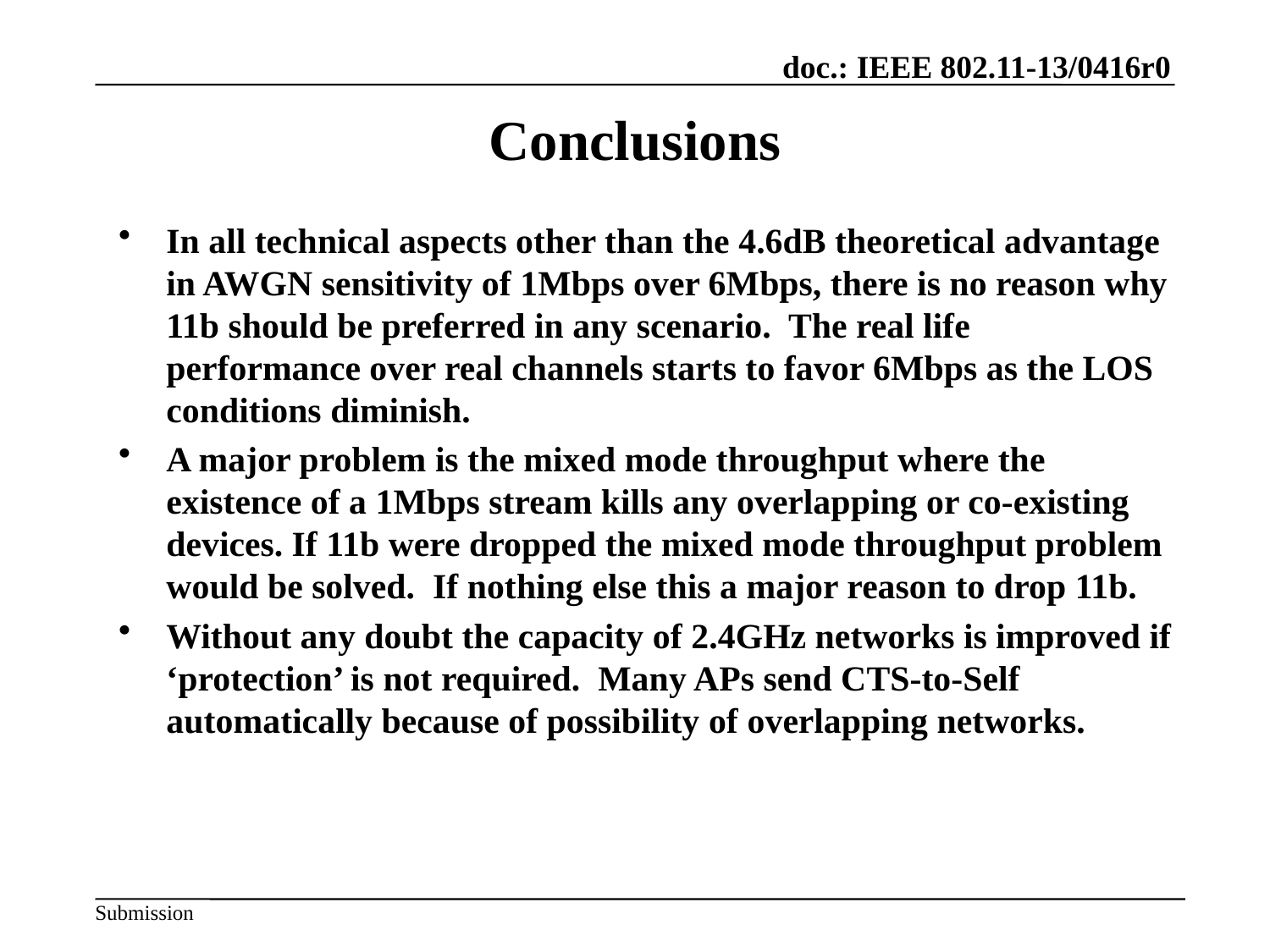

# Conclusions
In all technical aspects other than the 4.6dB theoretical advantage in AWGN sensitivity of 1Mbps over 6Mbps, there is no reason why 11b should be preferred in any scenario.  The real life performance over real channels starts to favor 6Mbps as the LOS conditions diminish.
A major problem is the mixed mode throughput where the existence of a 1Mbps stream kills any overlapping or co-existing devices. If 11b were dropped the mixed mode throughput problem would be solved.  If nothing else this a major reason to drop 11b.
Without any doubt the capacity of 2.4GHz networks is improved if ‘protection’ is not required.  Many APs send CTS-to-Self automatically because of possibility of overlapping networks.